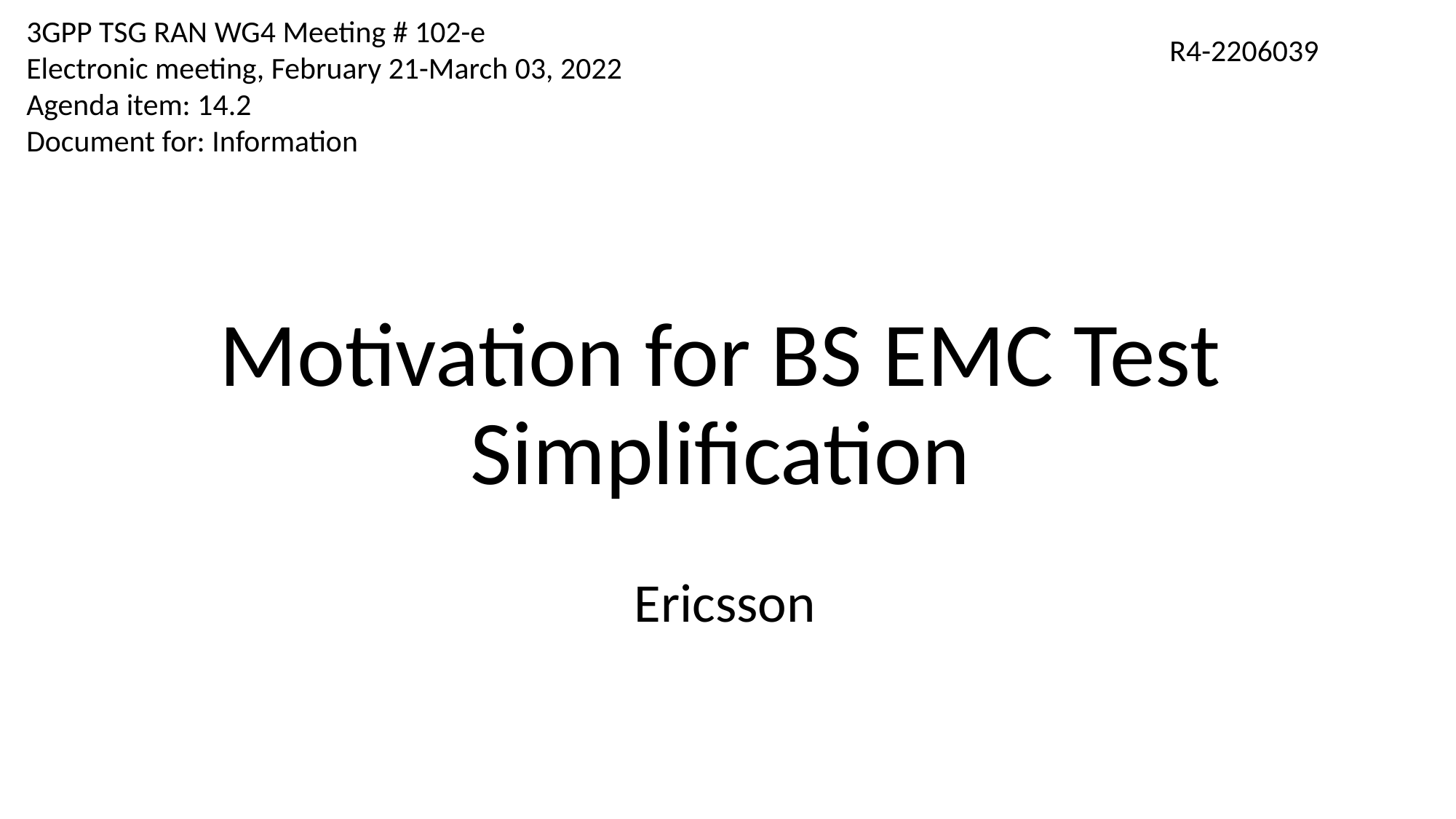

3GPP TSG RAN WG4 Meeting # 102-e
Electronic meeting, February 21-March 03, 2022
Agenda item: 14.2
Document for: Information
R4-2206039
# Motivation for BS EMC Test Simplification
Ericsson